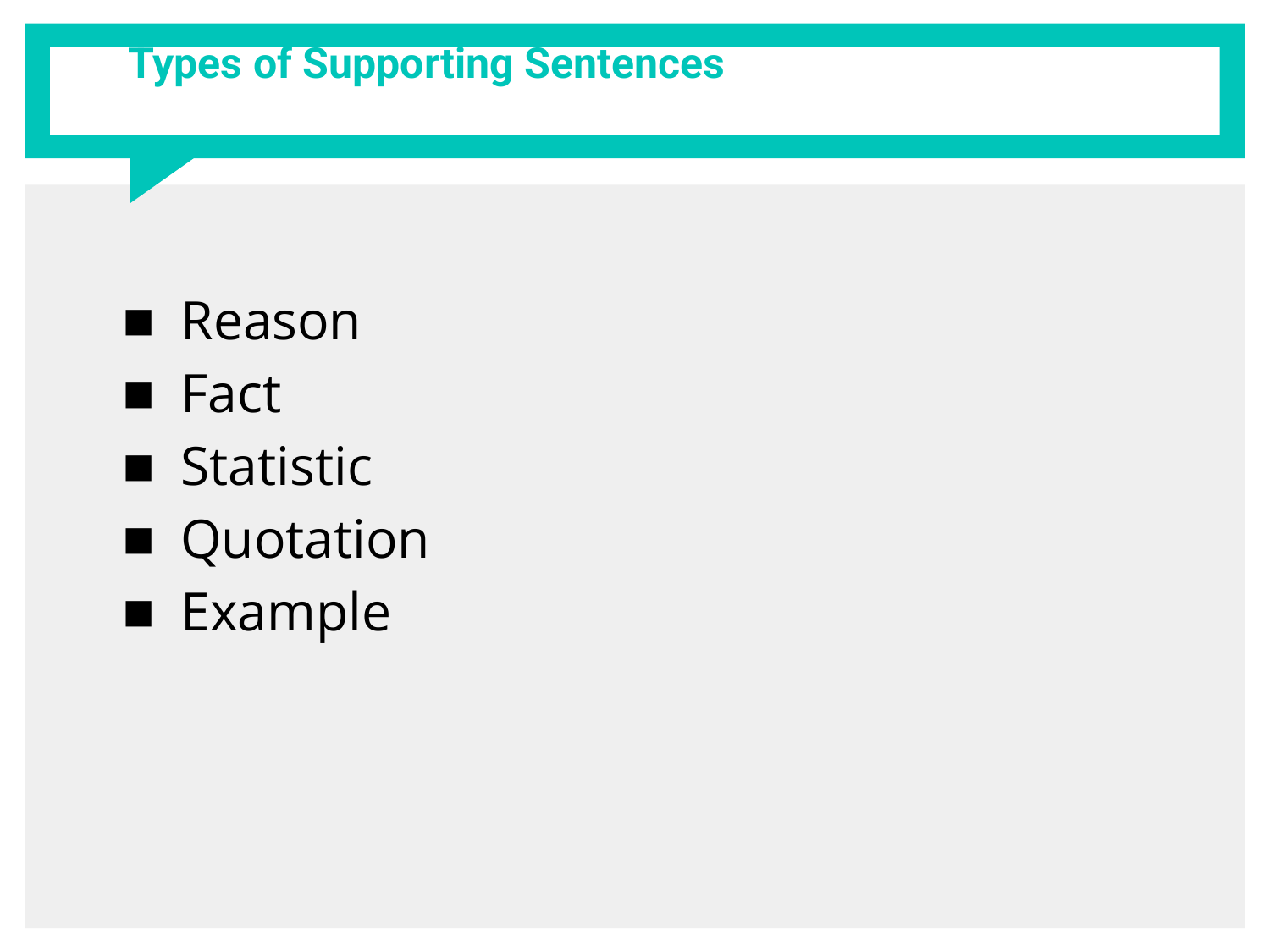

# Types of Supporting Sentences
Reason
Fact
Statistic
Quotation
Example